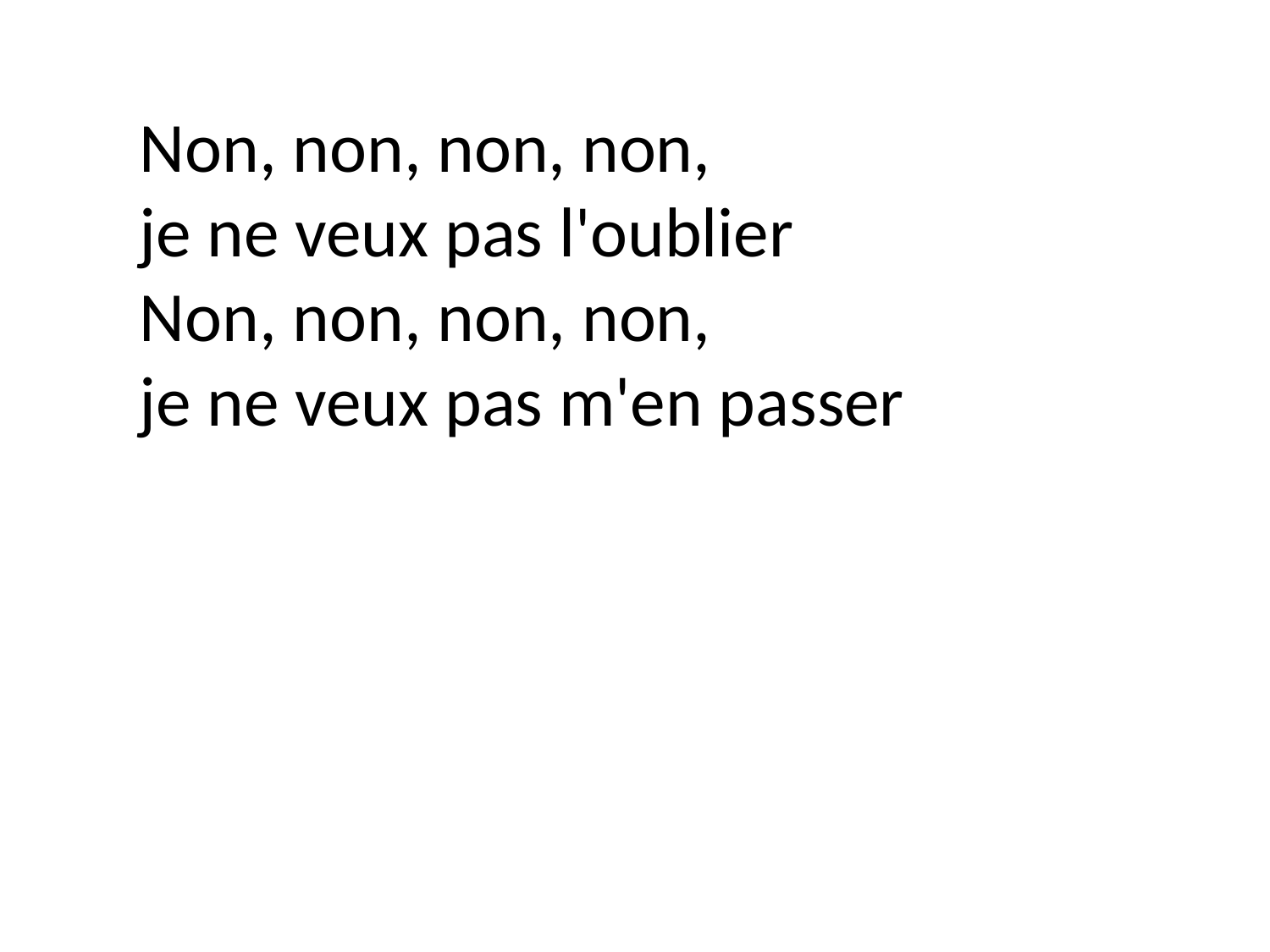

Non, non, non, non,
je ne veux pas l'oublier
Non, non, non, non,
je ne veux pas m'en passer